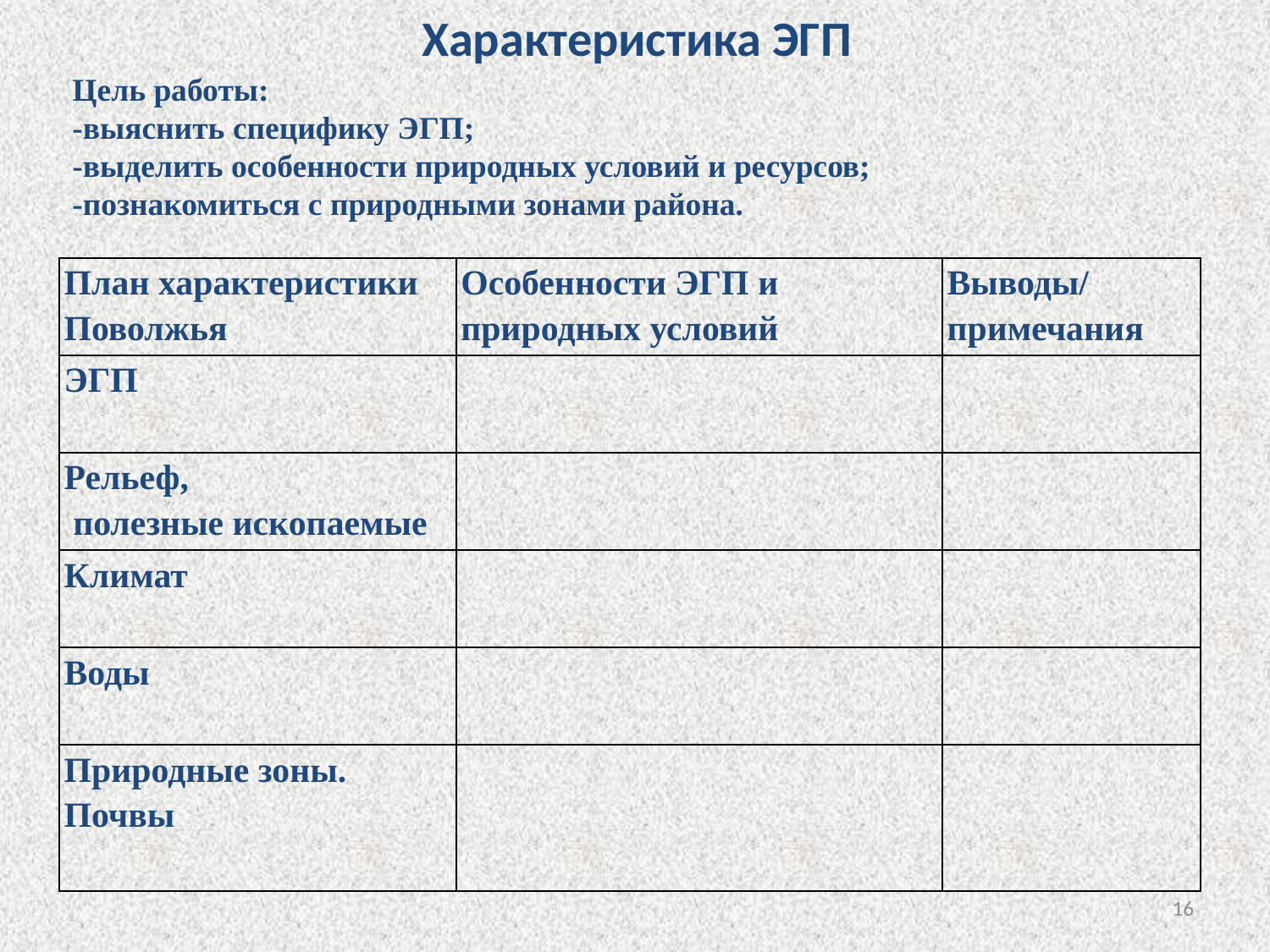

Характеристика ЭГП
Цель работы:
-выяснить специфику ЭГП;
-выделить особенности природных условий и ресурсов;
-познакомиться с природными зонами района.
| План характеристики Поволжья | Особенности ЭГП и природных условий | Выводы/ примечания |
| --- | --- | --- |
| ЭГП |  |  |
| Рельеф, полезные ископаемые |  |  |
| Климат |  |  |
| Воды |  |  |
| Природные зоны. Почвы |  |  |
16